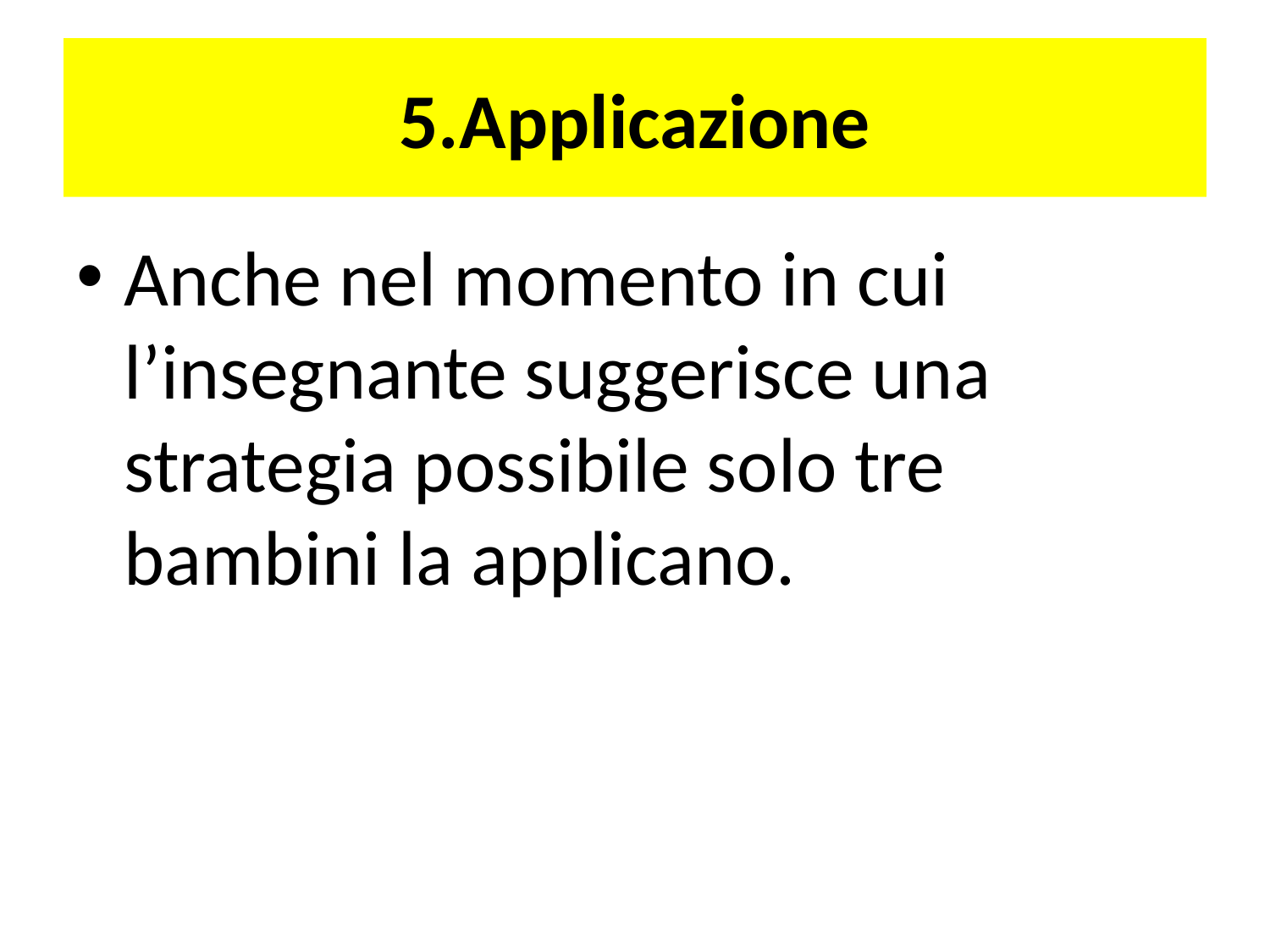

# 5.Applicazione
Anche nel momento in cui l’insegnante suggerisce una strategia possibile solo tre bambini la applicano.